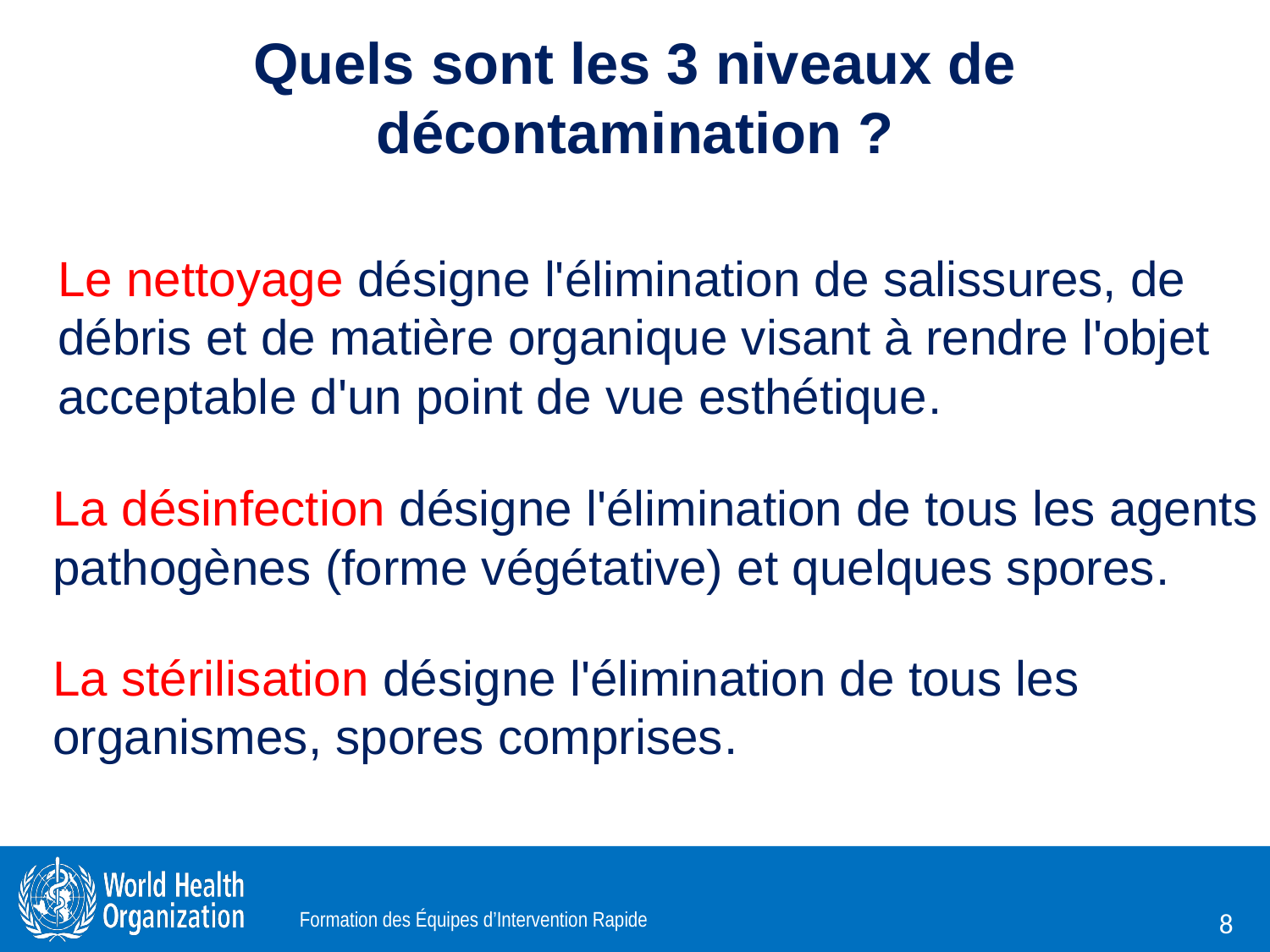

Quels sont les 3 niveaux de décontamination ?
Le nettoyage désigne l'élimination de salissures, de débris et de matière organique visant à rendre l'objet acceptable d'un point de vue esthétique.
La désinfection désigne l'élimination de tous les agents pathogènes (forme végétative) et quelques spores..
La stérilisation désigne l'élimination de tous les organismes, spores comprises.